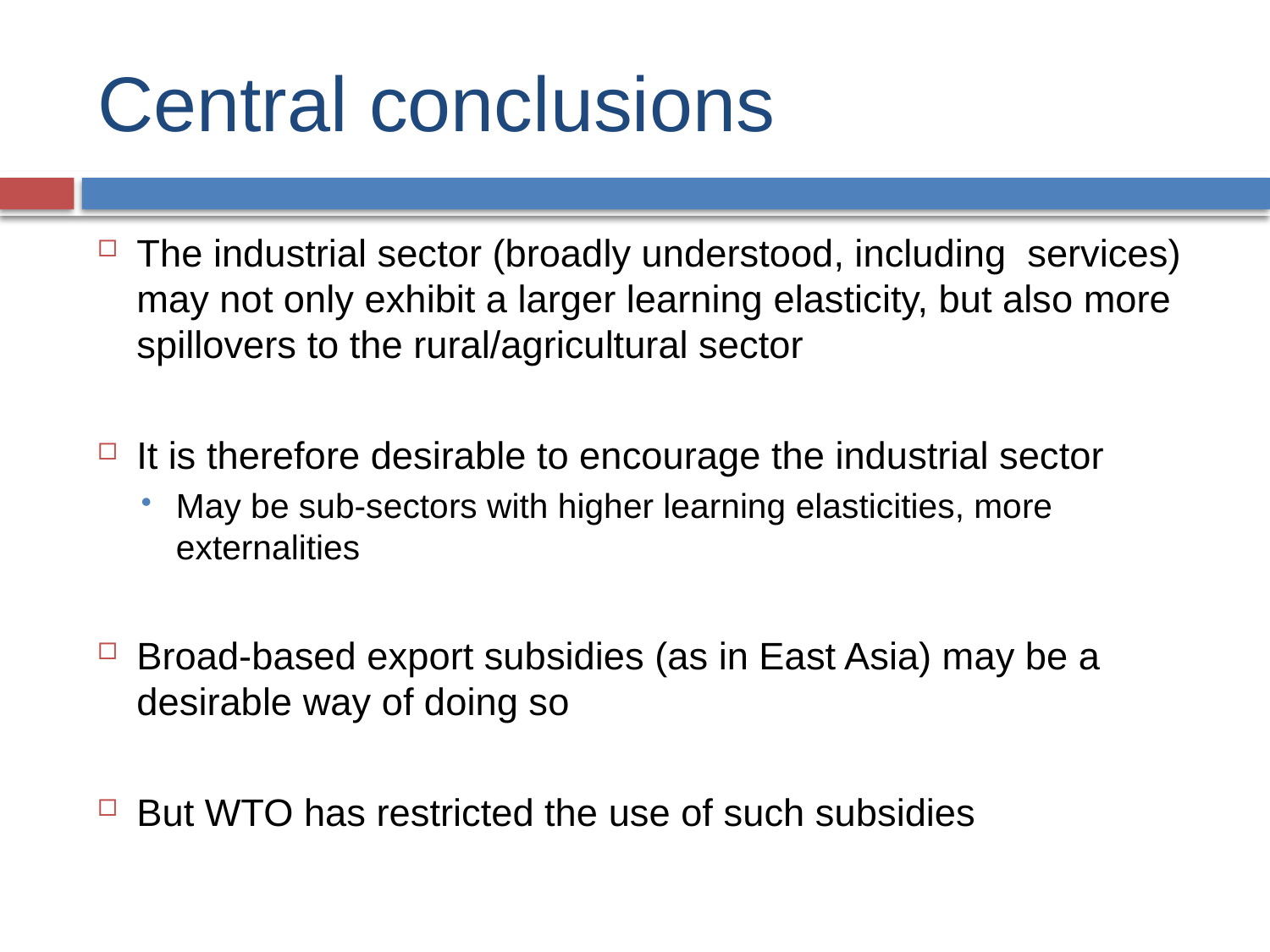

# Central conclusions
The industrial sector (broadly understood, including  services) may not only exhibit a larger learning elasticity, but also more spillovers to the rural/agricultural sector

It is therefore desirable to encourage the industrial sector
May be sub-sectors with higher learning elasticities, more externalities

Broad-based export subsidies (as in East Asia) may be a desirable way of doing so

But WTO has restricted the use of such subsidies